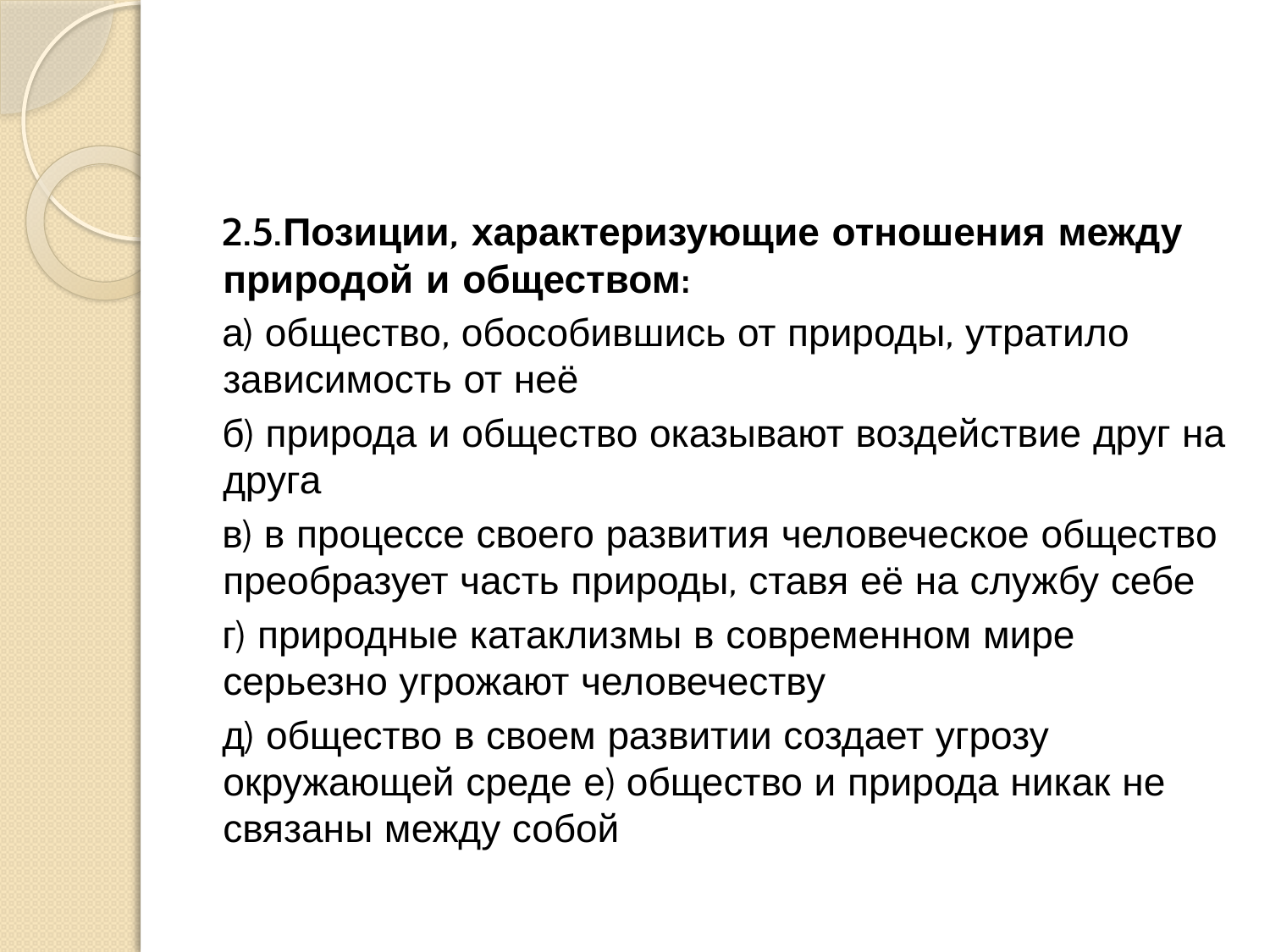

#
2.5.Позиции, характеризующие отношения между природой и обществом:
а) общество, обособившись от природы, утратило зависимость от неё
б) природа и общество оказывают воздействие друг на друга
в) в процессе своего развития человеческое общество преобразует часть природы, ставя её на службу себе
г) природные катаклизмы в современном мире серьезно угрожают человечеству
д) общество в своем развитии создает угрозу окружающей среде е) общество и природа никак не связаны между собой